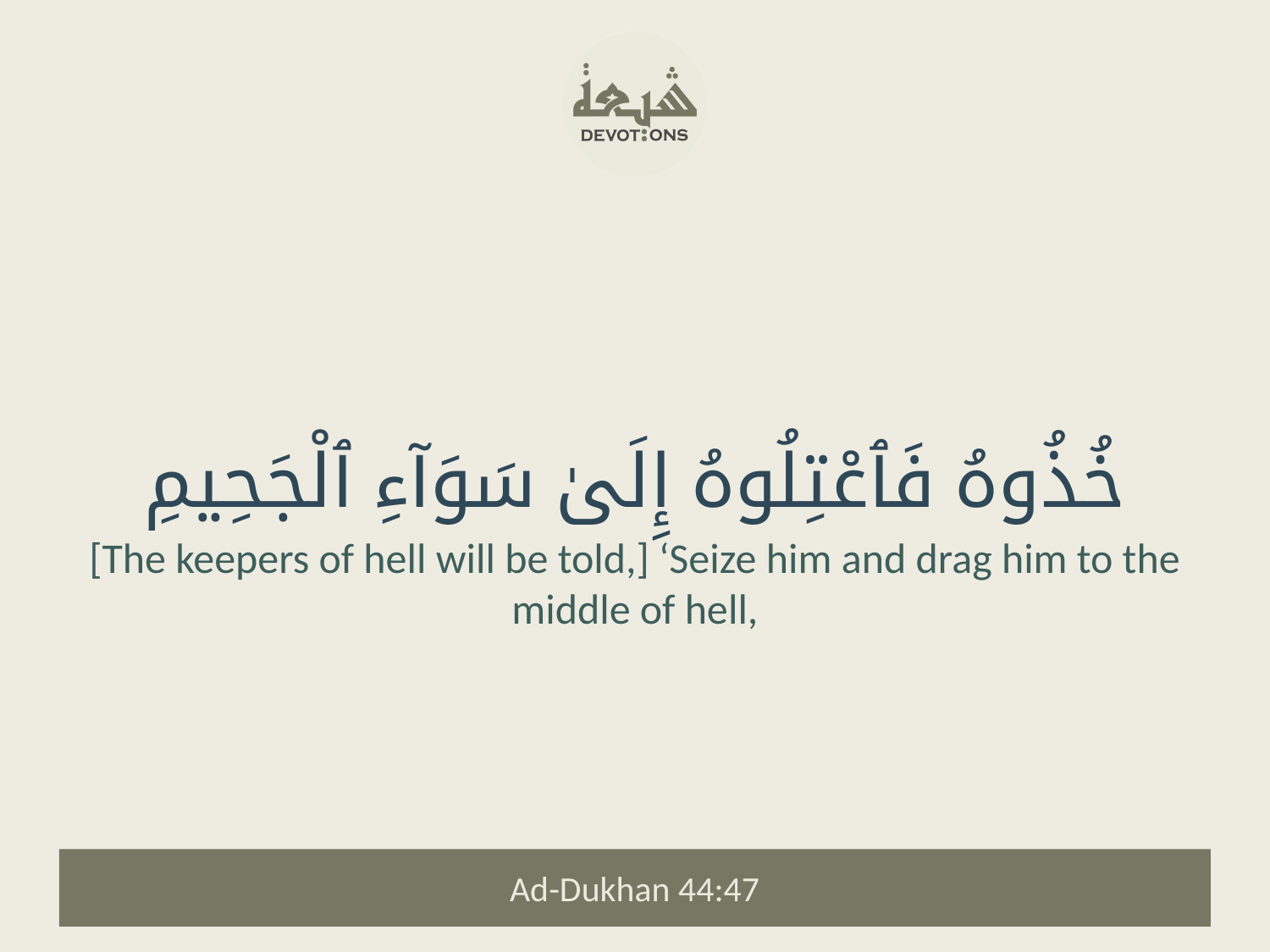

خُذُوهُ فَٱعْتِلُوهُ إِلَىٰ سَوَآءِ ٱلْجَحِيمِ
[The keepers of hell will be told,] ‘Seize him and drag him to the middle of hell,
Ad-Dukhan 44:47